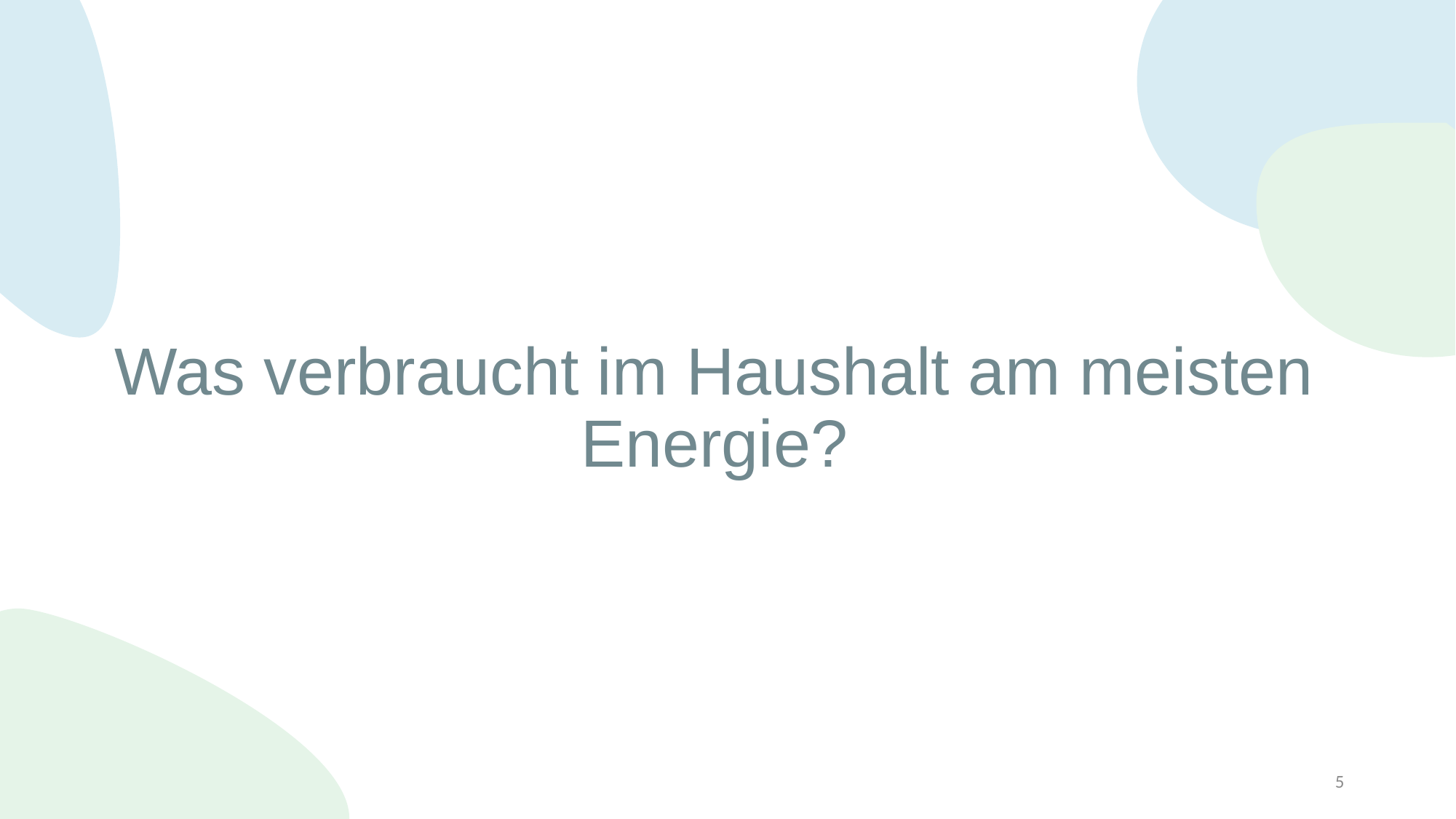

# Was verbraucht im Haushalt am meisten Energie?

5